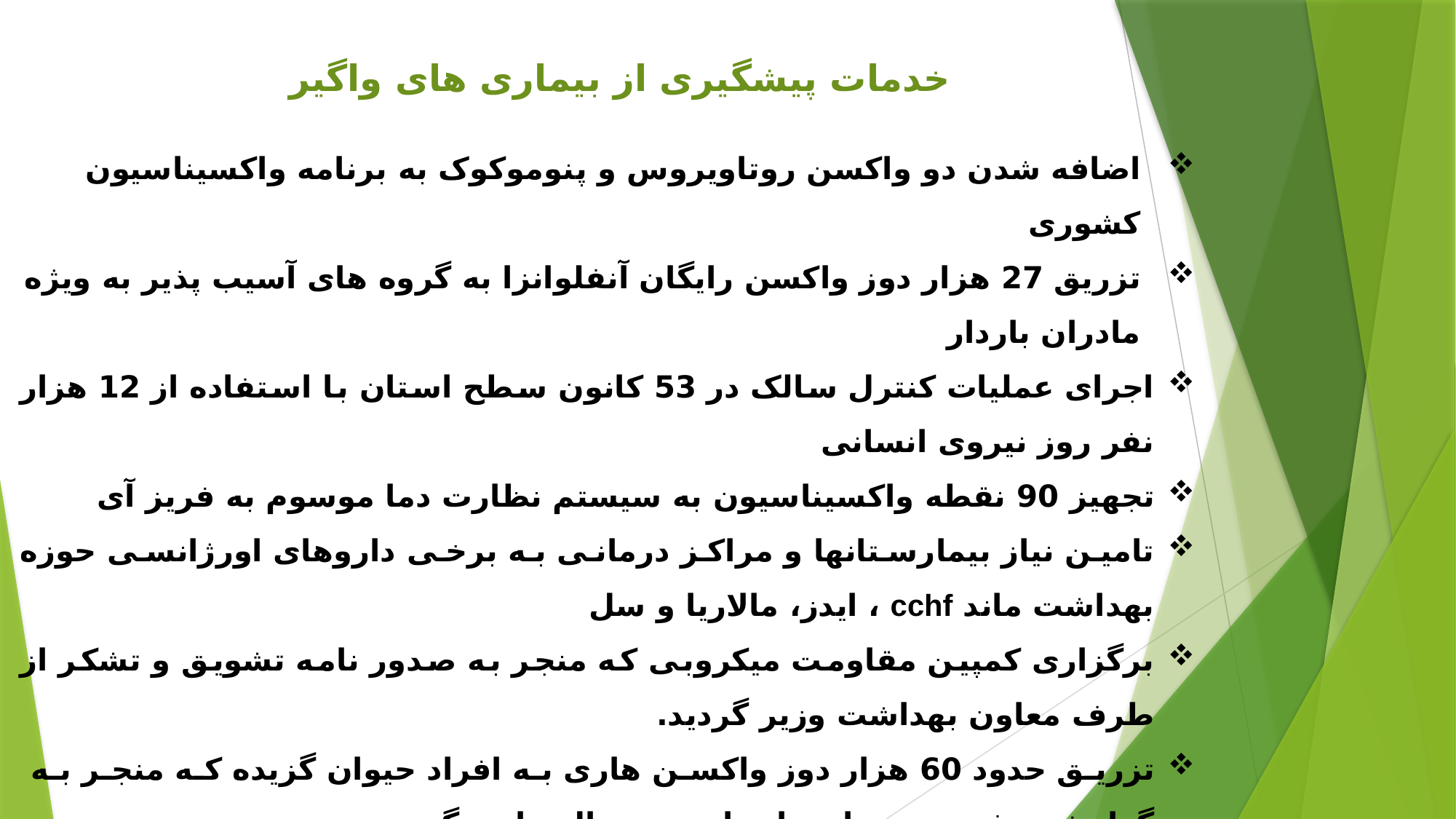

خدمات پیشگیری از بیماری های واگیر
اضافه شدن دو واکسن روتاویروس و پنوموکوک به برنامه واکسیناسیون کشوری
تزریق 27 هزار دوز واکسن رایگان آنفلوانزا به گروه های آسیب پذیر به ویژه مادران باردار
اجرای عملیات کنترل سالک در 53 کانون سطح استان با استفاده از 12 هزار نفر روز نیروی انسانی
تجهیز 90 نقطه واکسیناسیون به سیستم نظارت دما موسوم به فریز آی
تامین نیاز بیمارستانها و مراکز درمانی به برخی داروهای اورژانسی حوزه بهداشت ماند cchf ، ایدز، مالاریا و سل
برگزاری کمپین مقاومت میکروبی که منجر به صدور نامه تشویق و تشکر از طرف معاون بهداشت وزیر گردید.
تزریق حدود 60 هزار دوز واکسن هاری به افراد حیوان گزیده که منجر به گزارش صفر مورد هاری انسانی در سال جاری گردید.